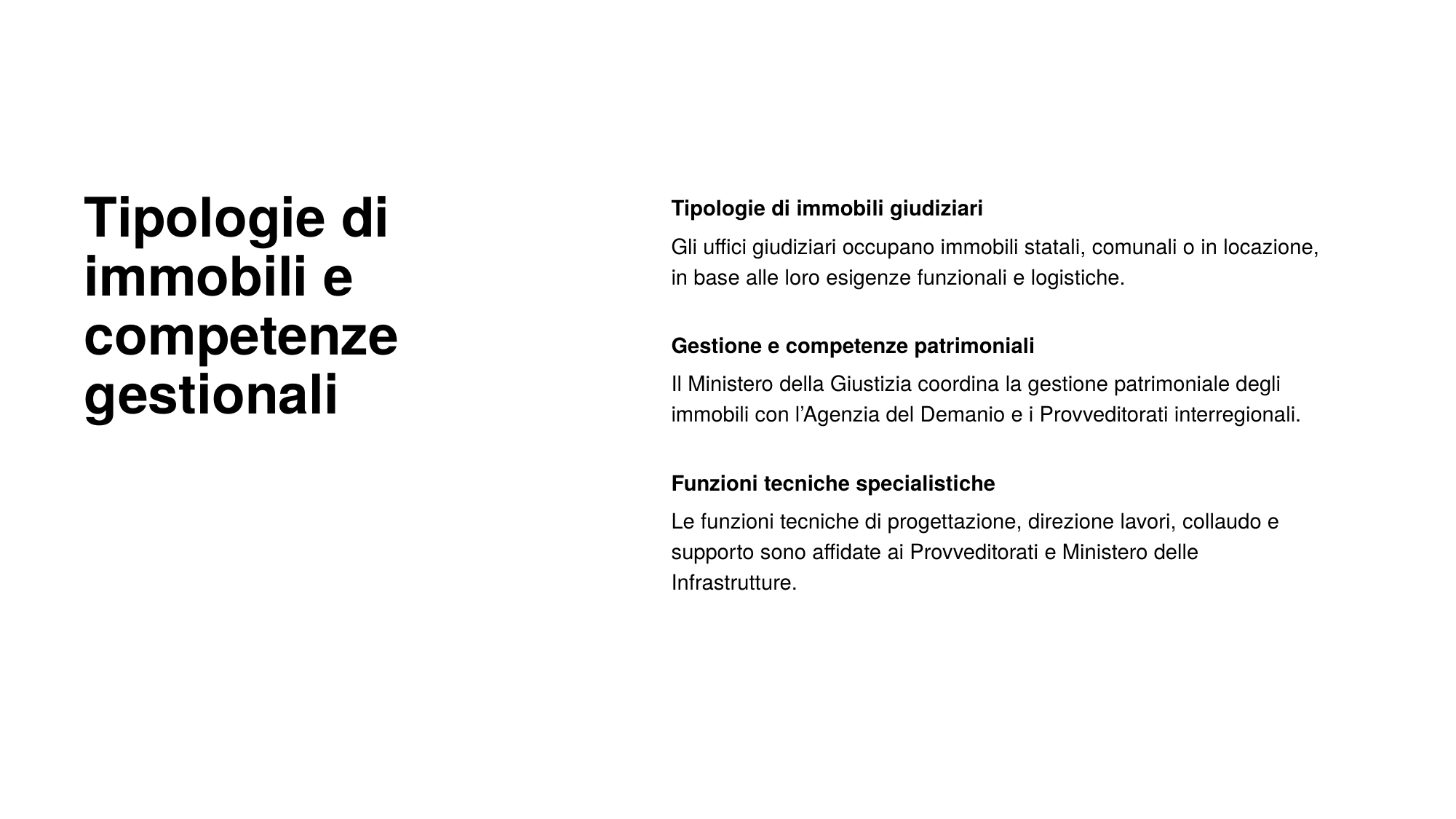

# Tipologie di immobili e competenze gestionali
Tipologie di immobili giudiziari
Gli uffici giudiziari occupano immobili statali, comunali o in locazione, in base alle loro esigenze funzionali e logistiche.
Gestione e competenze patrimoniali
Il Ministero della Giustizia coordina la gestione patrimoniale degli immobili con l’Agenzia del Demanio e i Provveditorati interregionali.
Funzioni tecniche specialistiche
Le funzioni tecniche di progettazione, direzione lavori, collaudo e supporto sono affidate ai Provveditorati e Ministero delle Infrastrutture.